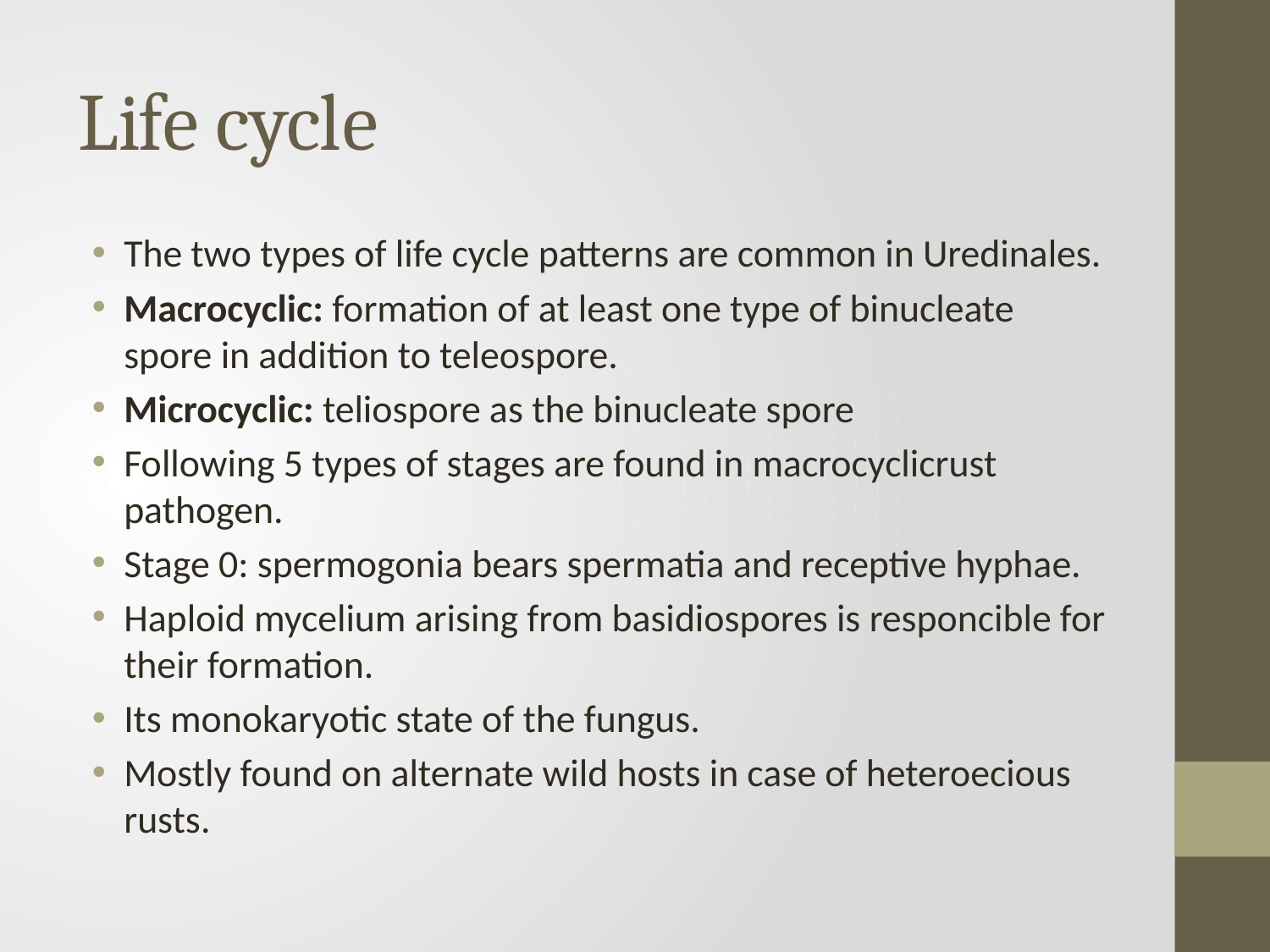

# Life cycle
The two types of life cycle patterns are common in Uredinales.
Macrocyclic: formation of at least one type of binucleate spore in addition to teleospore.
Microcyclic: teliospore as the binucleate spore
Following 5 types of stages are found in macrocyclicrust pathogen.
Stage 0: spermogonia bears spermatia and receptive hyphae.
Haploid mycelium arising from basidiospores is responcible for their formation.
Its monokaryotic state of the fungus.
Mostly found on alternate wild hosts in case of heteroecious rusts.